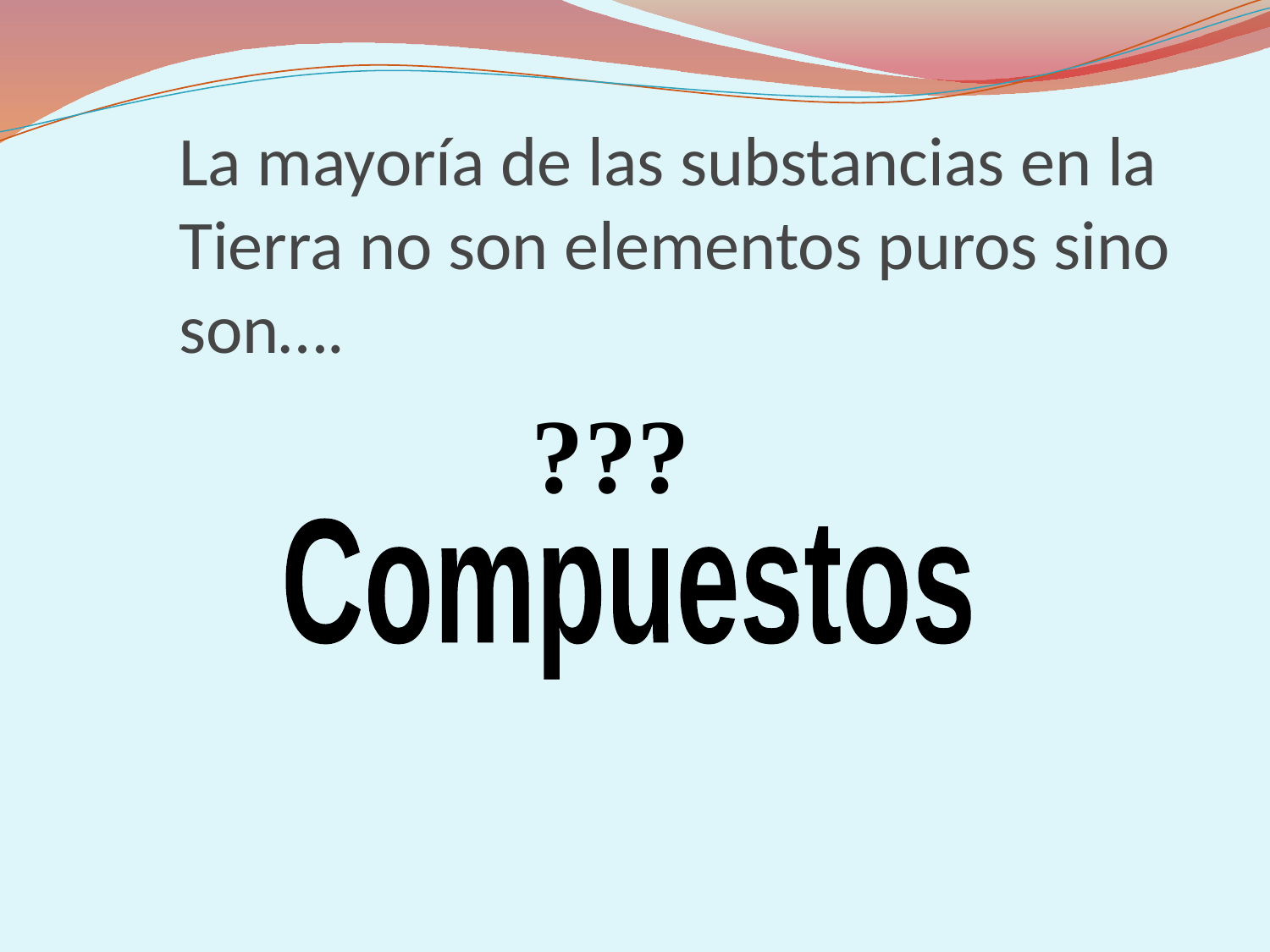

La mayoría de las substancias en la Tierra no son elementos puros sino son….
???
Compuestos